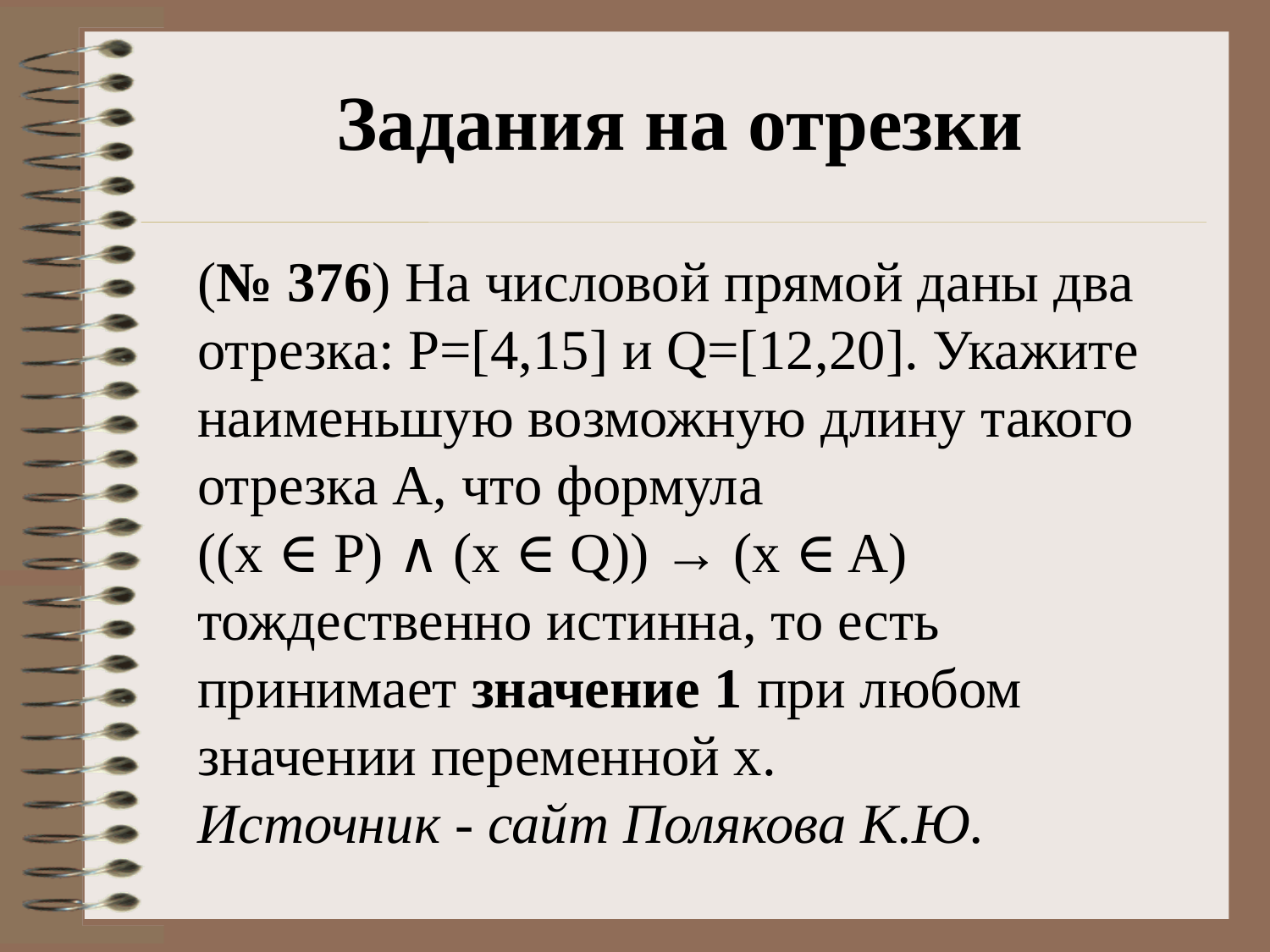

Задания на отрезки
(№ 376) На числовой прямой даны два отрезка: P=[4,15] и Q=[12,20]. Укажите наименьшую возможную длину такого отрезка A, что формула
((x ∈ P) ∧ (x ∈ Q)) → (x ∈ A)
тождественно истинна, то есть принимает значение 1 при любом значении переменной х.
Источник - сайт Полякова К.Ю.